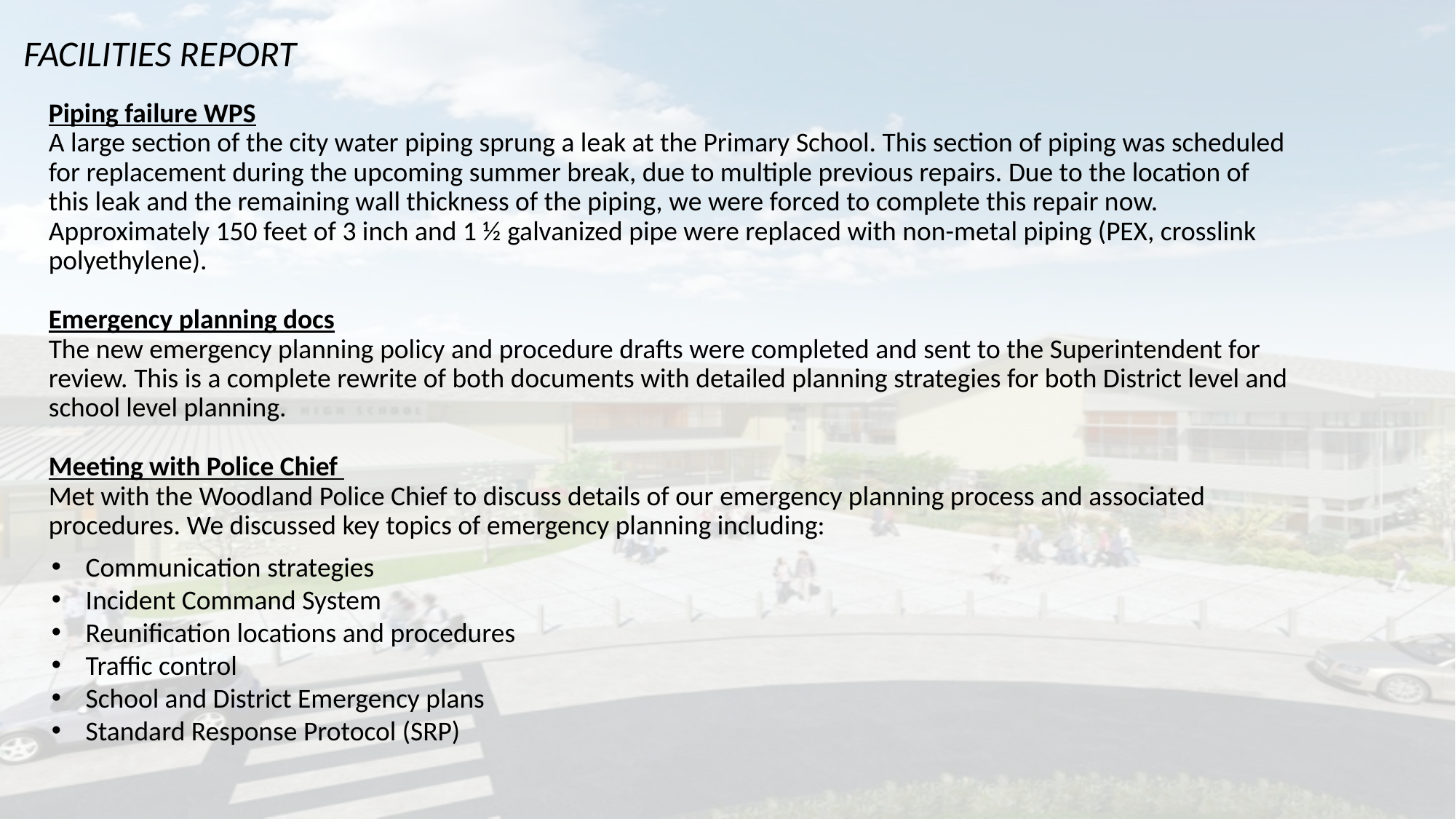

FACILITIES REPORT

# Piping failure WPS A large section of the city water piping sprung a leak at the Primary School. This section of piping was scheduled for replacement during the upcoming summer break, due to multiple previous repairs. Due to the location of this leak and the remaining wall thickness of the piping, we were forced to complete this repair now. Approximately 150 feet of 3 inch and 1 ½ galvanized pipe were replaced with non-metal piping (PEX, crosslink polyethylene). Emergency planning docs The new emergency planning policy and procedure drafts were completed and sent to the Superintendent for review. This is a complete rewrite of both documents with detailed planning strategies for both District level and school level planning. Meeting with Police Chief Met with the Woodland Police Chief to discuss details of our emergency planning process and associated procedures. We discussed key topics of emergency planning including:

Communication strategies
Incident Command System
Reunification locations and procedures
Traffic control
School and District Emergency plans
Standard Response Protocol (SRP)